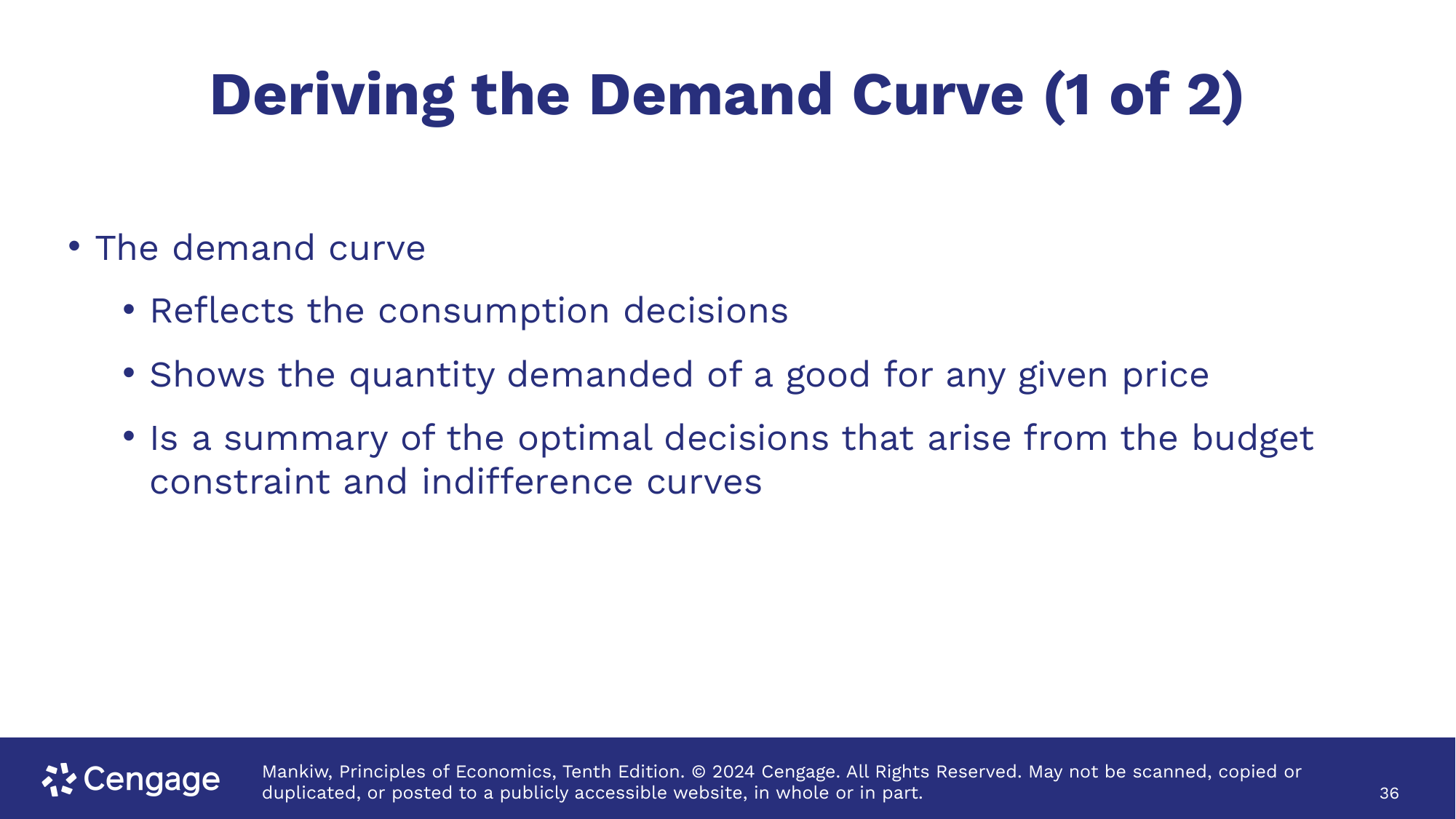

# Deriving the Demand Curve (1 of 2)
The demand curve
Reflects the consumption decisions
Shows the quantity demanded of a good for any given price
Is a summary of the optimal decisions that arise from the budget constraint and indifference curves